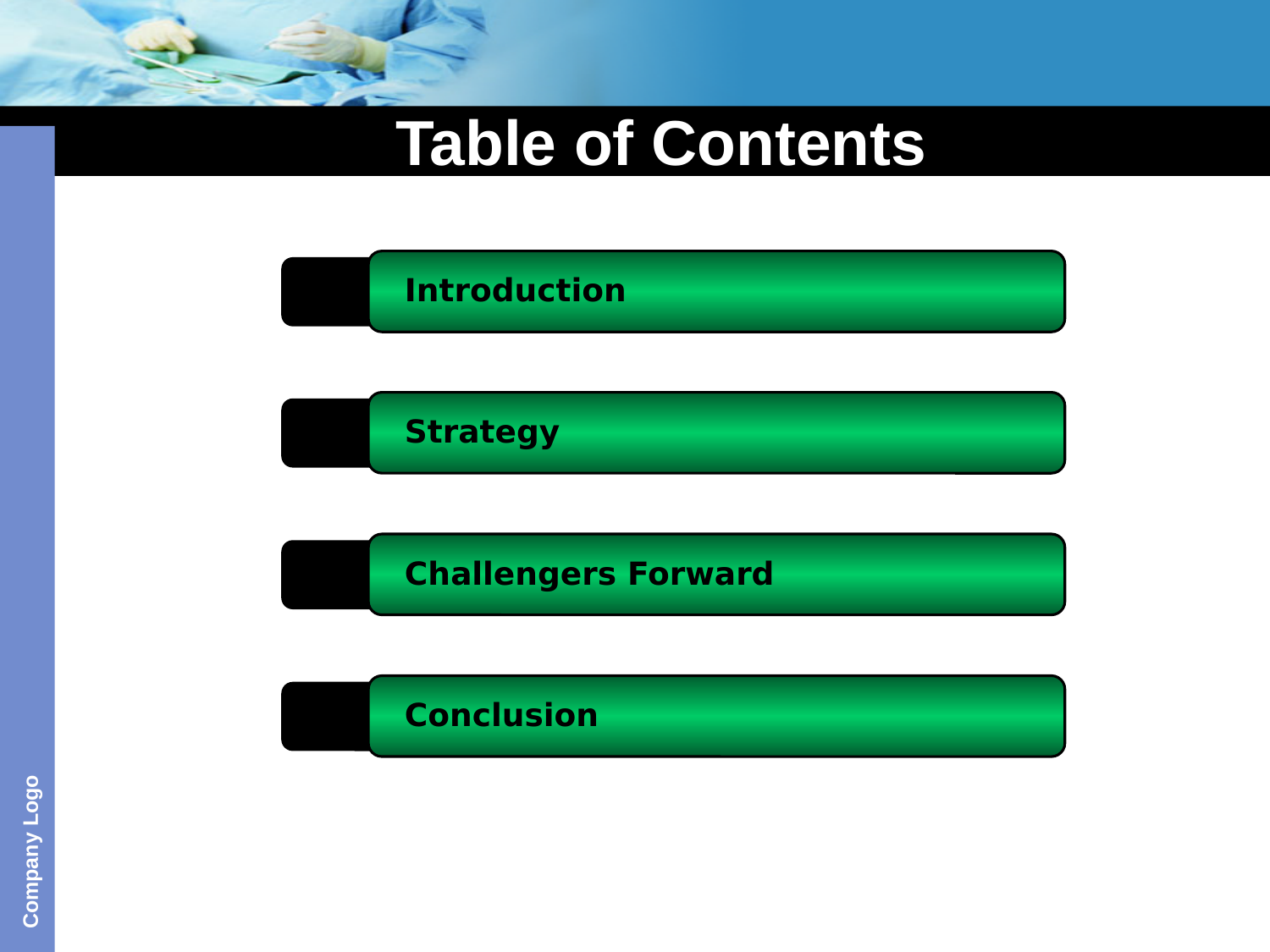

# Table of Contents

 1.      Introduction

 2.      Strategy

 3.      Challengers Forward

 4.      Conclusion